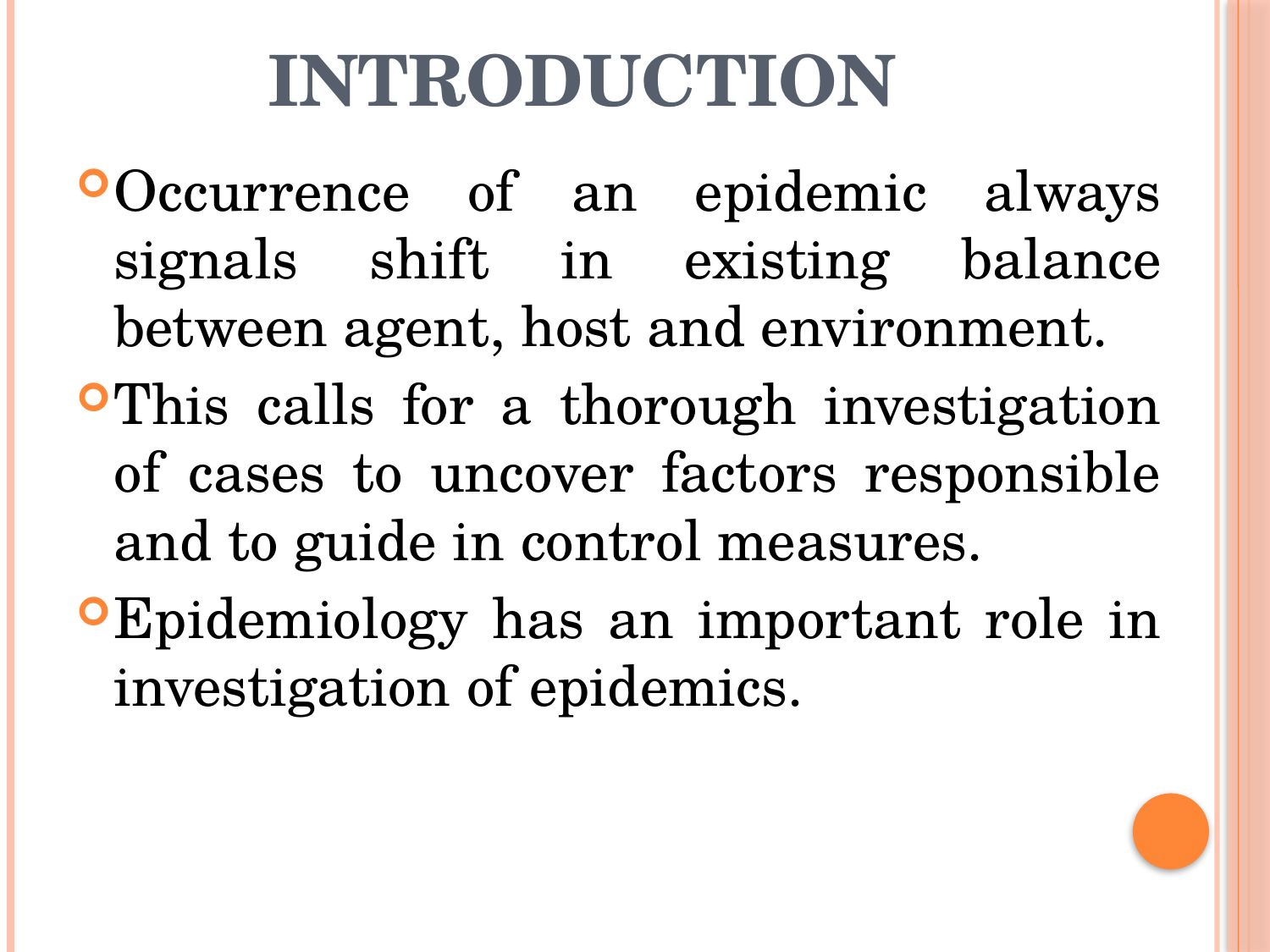

# introduction
Occurrence of an epidemic always signals shift in existing balance between agent, host and environment.
This calls for a thorough investigation of cases to uncover factors responsible and to guide in control measures.
Epidemiology has an important role in investigation of epidemics.